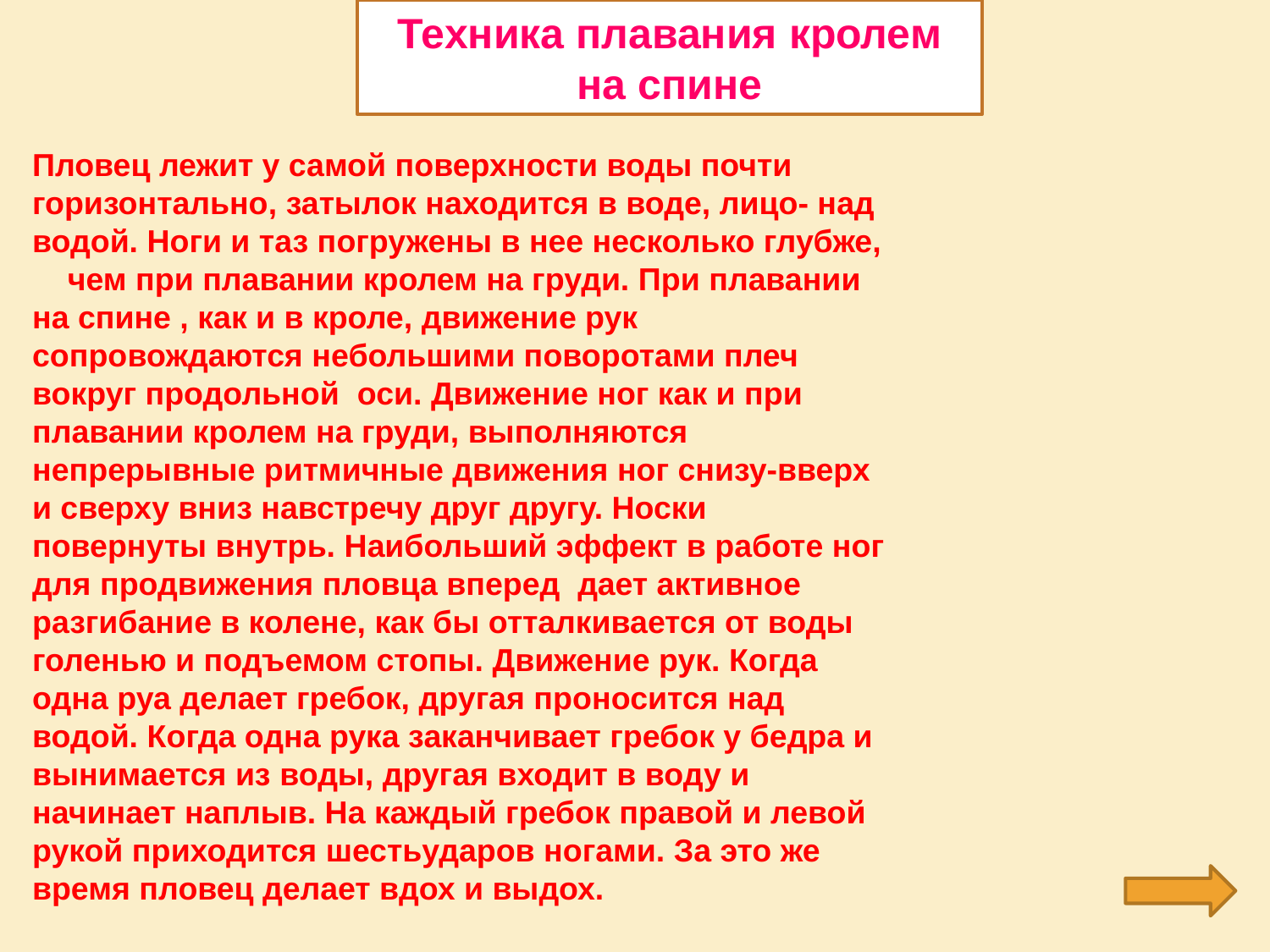

Техника плавания кролем на спине
Пловец лежит у самой поверхности воды почти горизонтально, затылок находится в воде, лицо- над водой. Ноги и таз погружены в нее несколько глубже,     чем при плавании кролем на груди. При плавании на спине , как и в кроле, движение рук сопровождаются небольшими поворотами плеч вокруг продольной  оси. Движение ног как и при плавании кролем на груди, выполняются непрерывные ритмичные движения ног снизу-вверх и сверху вниз навстречу друг другу. Носки повернуты внутрь. Наибольший эффект в работе ног для продвижения пловца вперед  дает активное разгибание в колене, как бы отталкивается от воды голенью и подъемом стопы. Движение рук. Когда одна руа делает гребок, другая проносится над водой. Когда одна рука заканчивает гребок у бедра и вынимается из воды, другая входит в воду и начинает наплыв. На каждый гребок правой и левой рукой приходится шестьударов ногами. За это же время пловец делает вдох и выдох.